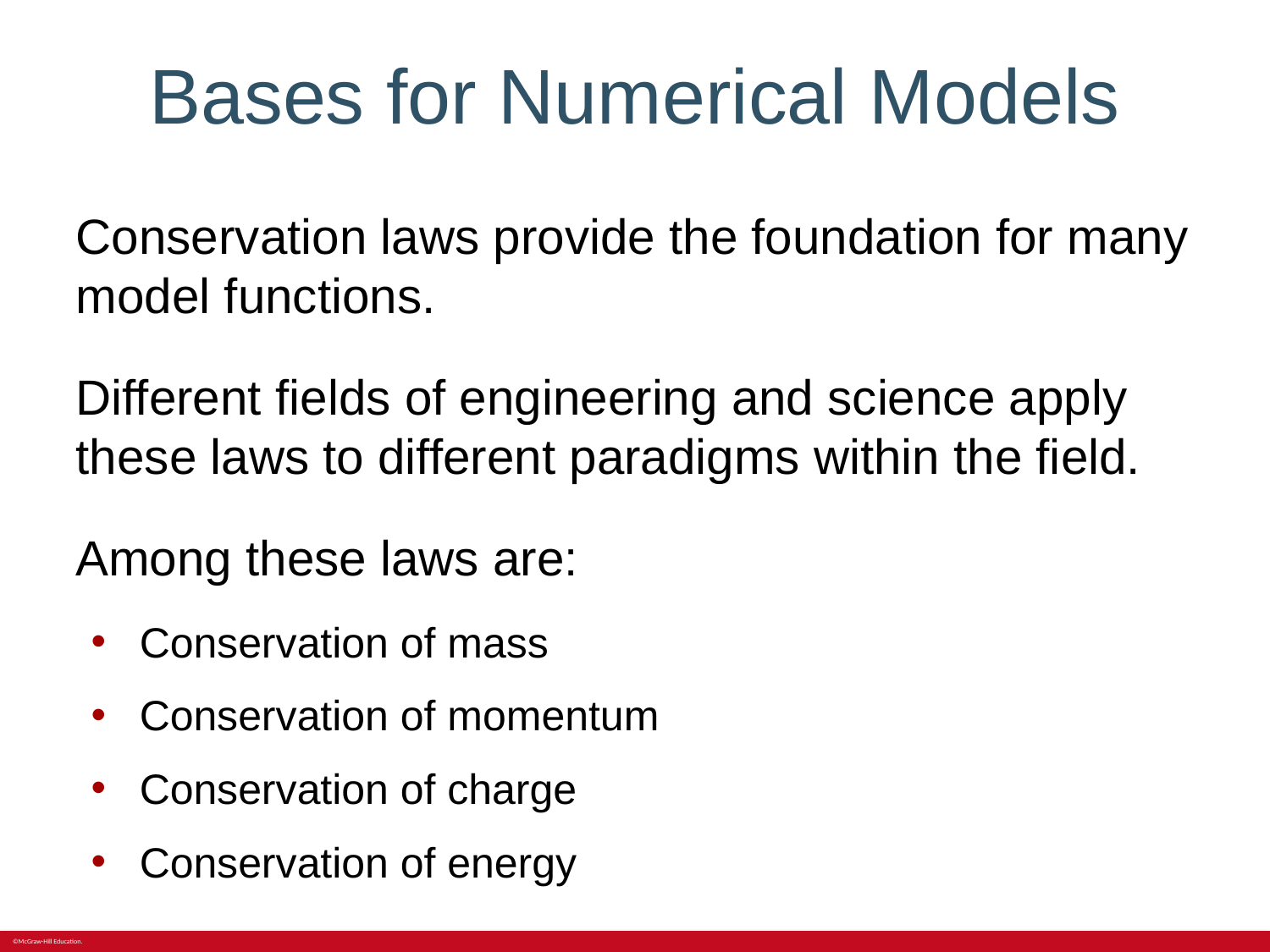

# Bases for Numerical Models
Conservation laws provide the foundation for many model functions.
Different fields of engineering and science apply these laws to different paradigms within the field.
Among these laws are:
Conservation of mass
Conservation of momentum
Conservation of charge
Conservation of energy